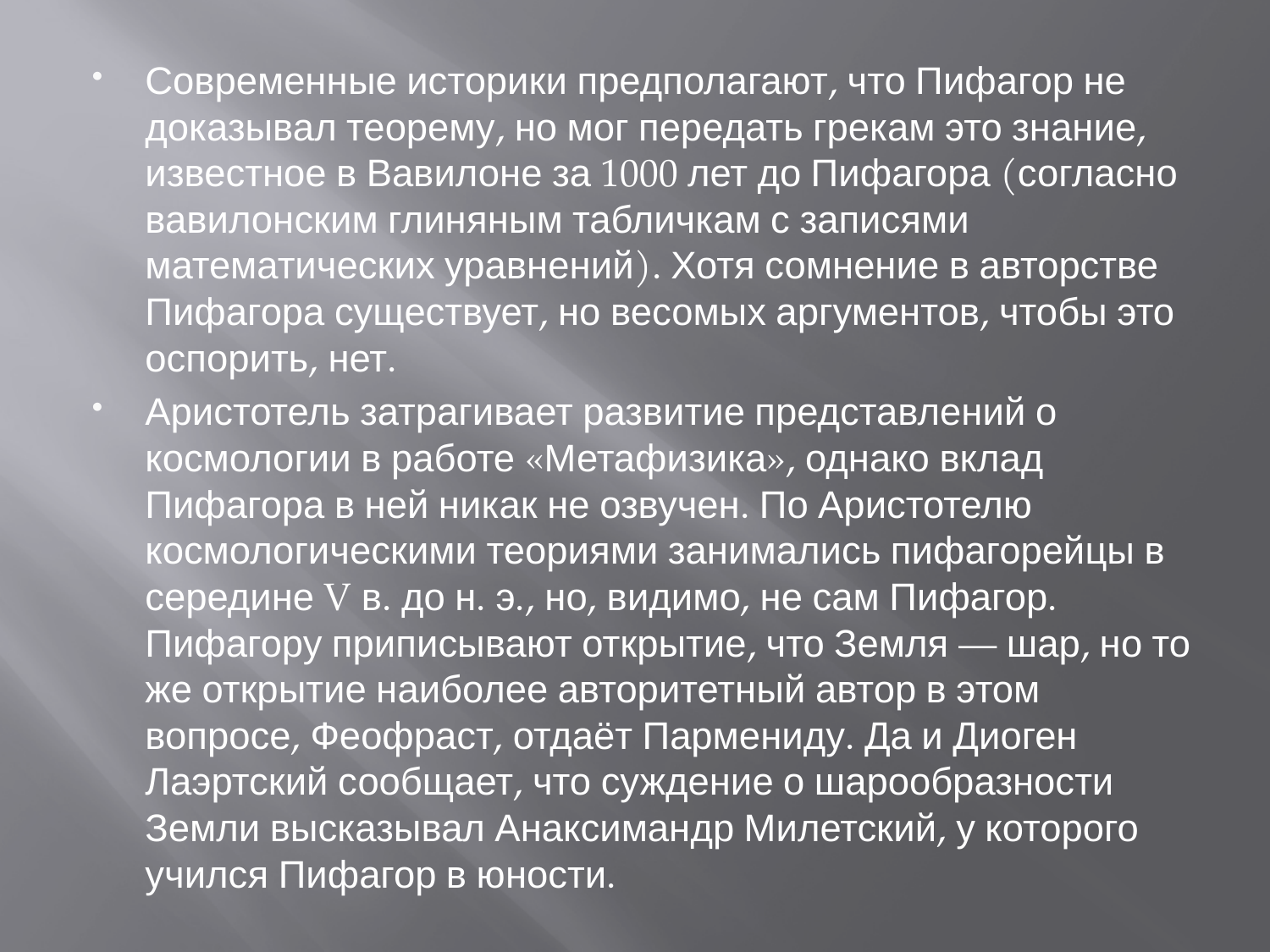

Современные историки предполагают, что Пифагор не доказывал теорему, но мог передать грекам это знание, известное в Вавилоне за 1000 лет до Пифагора (согласно вавилонским глиняным табличкам с записями математических уравнений). Хотя сомнение в авторстве Пифагора существует, но весомых аргументов, чтобы это оспорить, нет.
Аристотель затрагивает развитие представлений о космологии в работе «Метафизика», однако вклад Пифагора в ней никак не озвучен. По Аристотелю космологическими теориями занимались пифагорейцы в середине V в. до н. э., но, видимо, не сам Пифагор. Пифагору приписывают открытие, что Земля — шар, но то же открытие наиболее авторитетный автор в этом вопросе, Феофраст, отдаёт Пармениду. Да и Диоген Лаэртский сообщает, что суждение о шарообразности Земли высказывал Анаксимандр Милетский, у которого учился Пифагор в юности.

#